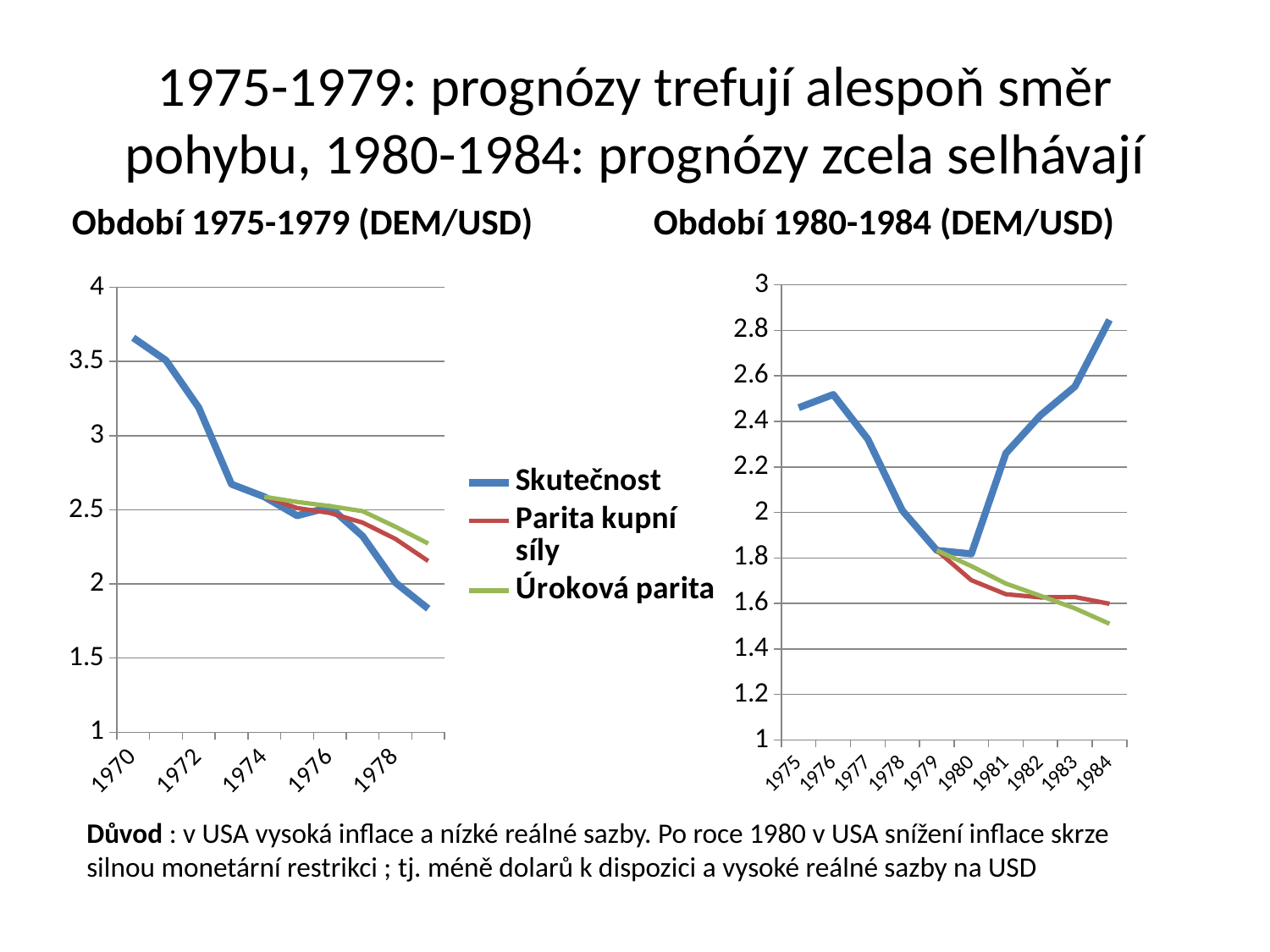

# 1975-1979: prognózy trefují alespoň směr pohybu, 1980-1984: prognózy zcela selhávají
Období 1975-1979 (DEM/USD)
Období 1980-1984 (DEM/USD)

### Chart

| Category |  |  |  |
|---|---|---|---|
| 1975 | 2.4603 | None | None |
| 1976 | 2.518 | None | None |
| 1977 | 2.3222 | None | None |
| 1978 | 2.0086 | None | None |
| 1979 | 1.8329 | 1.8329 | 1.8329 |
| 1980 | 1.8177 | 1.7020939207048458 | 1.7640207304163726 |
| 1981 | 2.26 | 1.640367939899593 | 1.6870210284872167 |
| 1982 | 2.4266 | 1.6264665166801047 | 1.6335220541293465 |
| 1983 | 2.5533 | 1.6280425501265 | 1.5782677101955553 |
| 1984 | 2.8459 | 1.5983850156563146 | 1.510543803189976 |

### Chart

| Category |  |  |  |
|---|---|---|---|
| 1970 | 3.66 | None | None |
| 1971 | 3.5074 | None | None |
| 1972 | 3.1886 | None | None |
| 1973 | 2.6726 | None | None |
| 1974 | 2.5878 | 2.5878 | 2.5878 |
| 1975 | 2.4603 | 2.511897525206233 | 2.553074277074277 |
| 1976 | 2.518 | 2.4786273593094617 | 2.5251253440077805 |
| 1977 | 2.3222 | 2.4134615695811377 | 2.4906722409627626 |
| 1978 | 2.0086 | 2.3035548624161972 | 2.386134621658016 |
| 1979 | 1.8329 | 2.1545378362760657 | 2.2724069823164017 |
Důvod : v USA vysoká inflace a nízké reálné sazby. Po roce 1980 v USA snížení inflace skrze silnou monetární restrikci ; tj. méně dolarů k dispozici a vysoké reálné sazby na USD